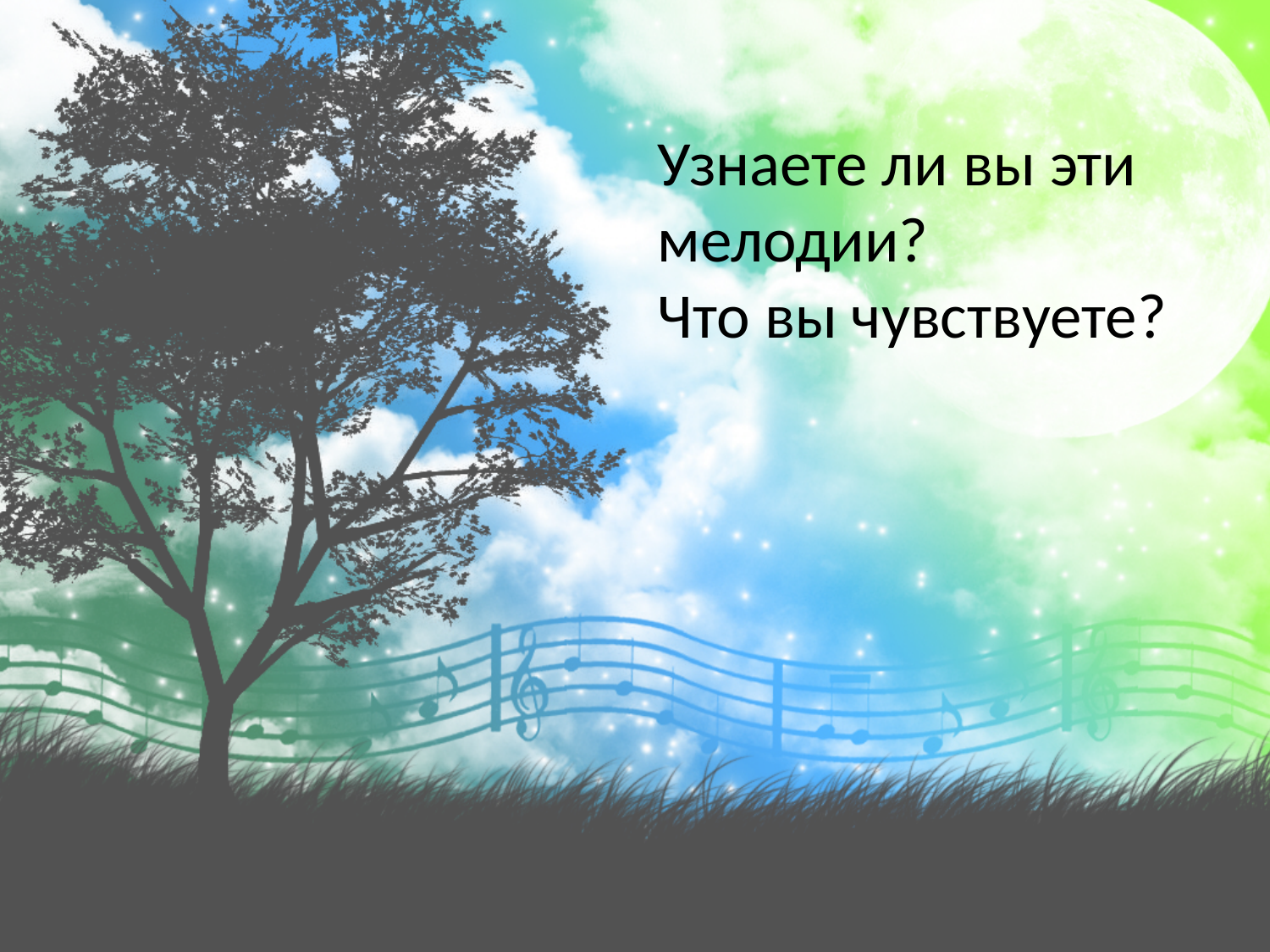

Узнаете ли вы эти мелодии?
Что вы чувствуете?